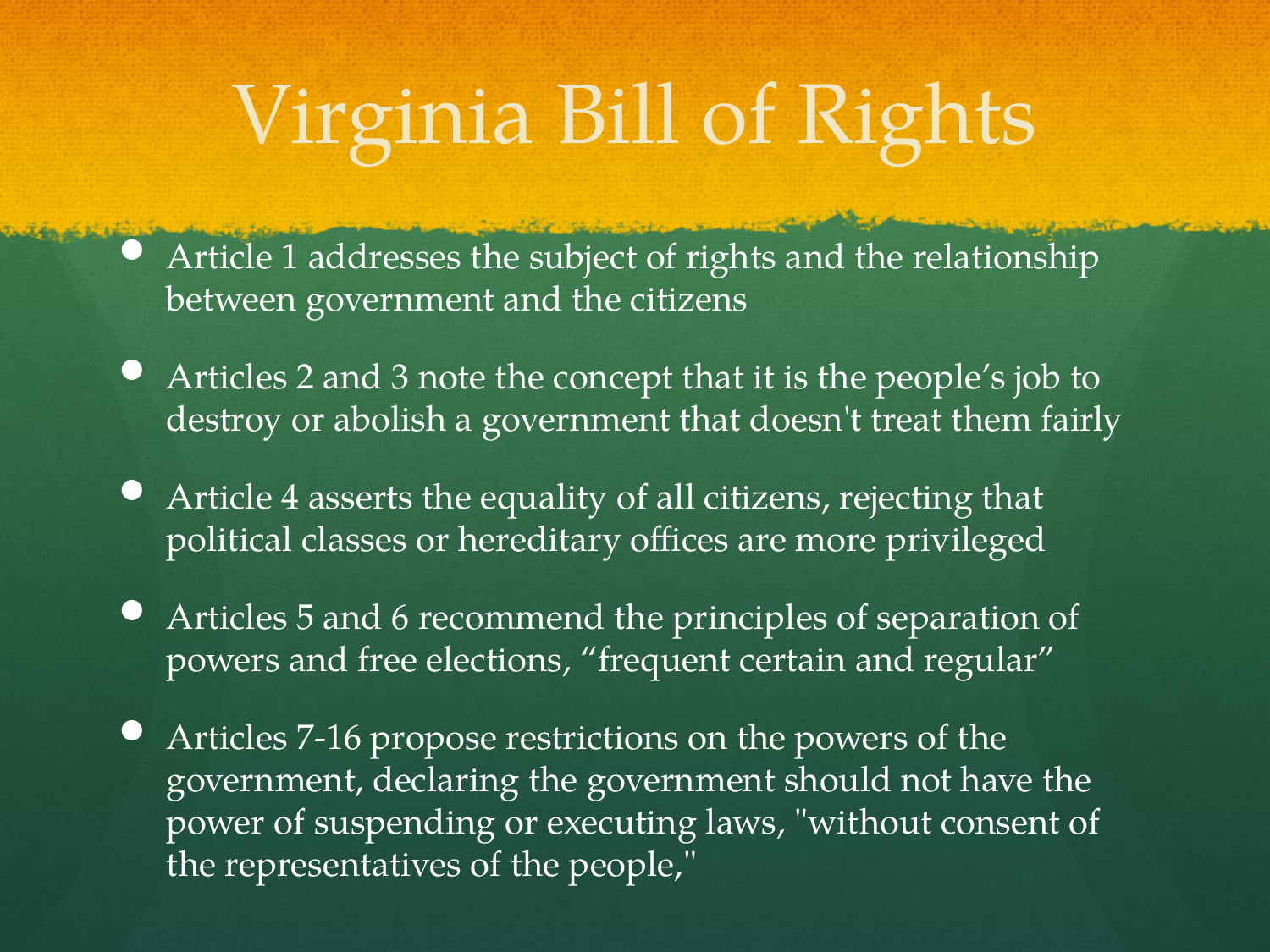

# Virginia Bill of Rights
Article 1 addresses the subject of rights and the relationship between government and the citizens
Articles 2 and 3 note the concept that it is the people’s job to destroy or abolish a government that doesn't treat them fairly
Article 4 asserts the equality of all citizens, rejecting that political classes or hereditary offices are more privileged
Articles 5 and 6 recommend the principles of separation of powers and free elections, “frequent certain and regular”
Articles 7-16 propose restrictions on the powers of the government, declaring the government should not have the power of suspending or executing laws, "without consent of the representatives of the people,"